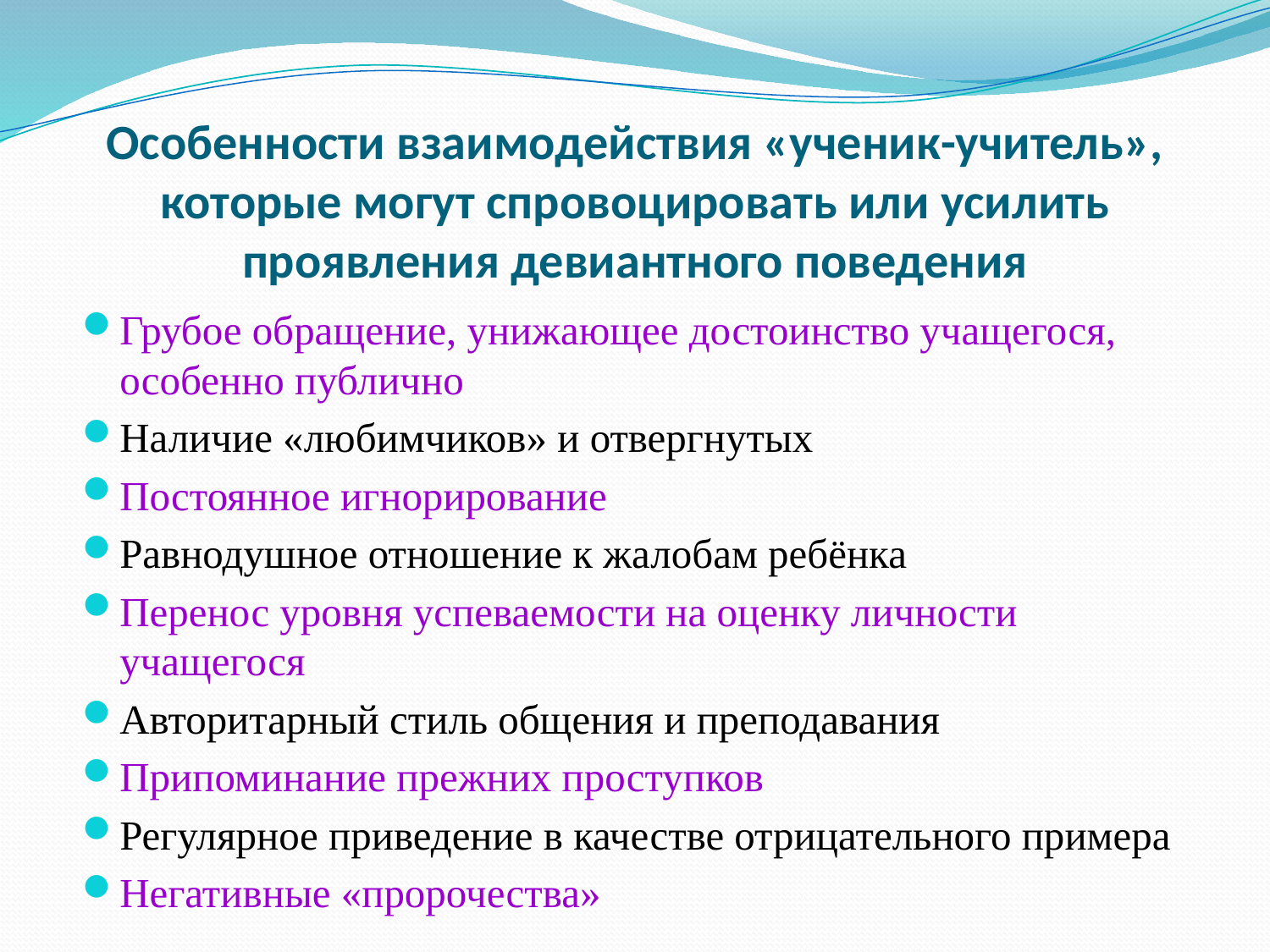

# Особенности взаимодействия «ученик-учитель», которые могут спровоцировать или усилить проявления девиантного поведения
Грубое обращение, унижающее достоинство учащегося, особенно публично
Наличие «любимчиков» и отвергнутых
Постоянное игнорирование
Равнодушное отношение к жалобам ребёнка
Перенос уровня успеваемости на оценку личности учащегося
Авторитарный стиль общения и преподавания
Припоминание прежних проступков
Регулярное приведение в качестве отрицательного примера
Негативные «пророчества»